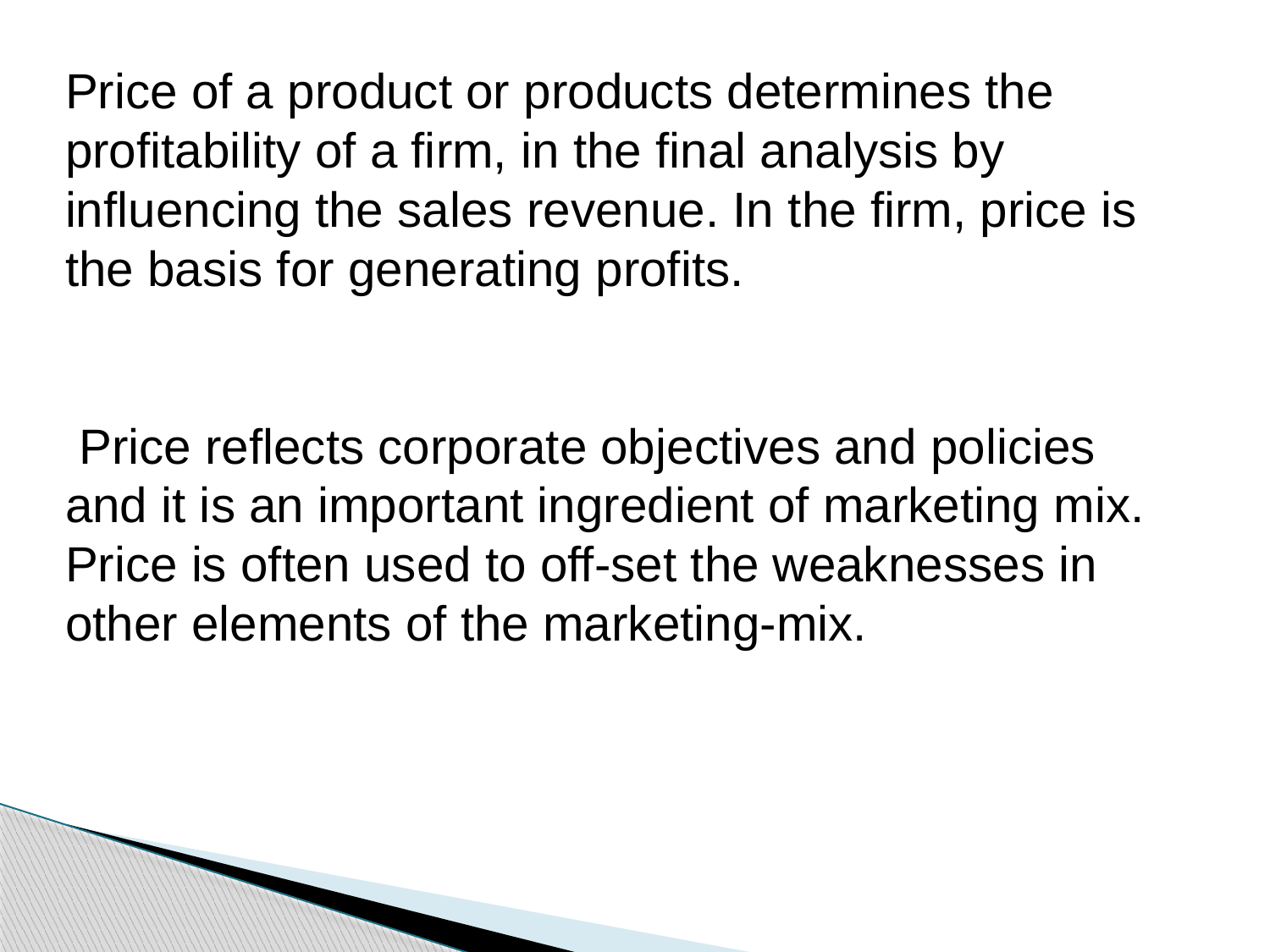

Price of a product or products determines the profitability of a firm, in the final analysis by influencing the sales revenue. In the firm, price is the basis for generating profits.

 Price reflects corporate objectives and policies and it is an important ingredient of marketing mix. Price is often used to off-set the weaknesses in other elements of the marketing-mix.